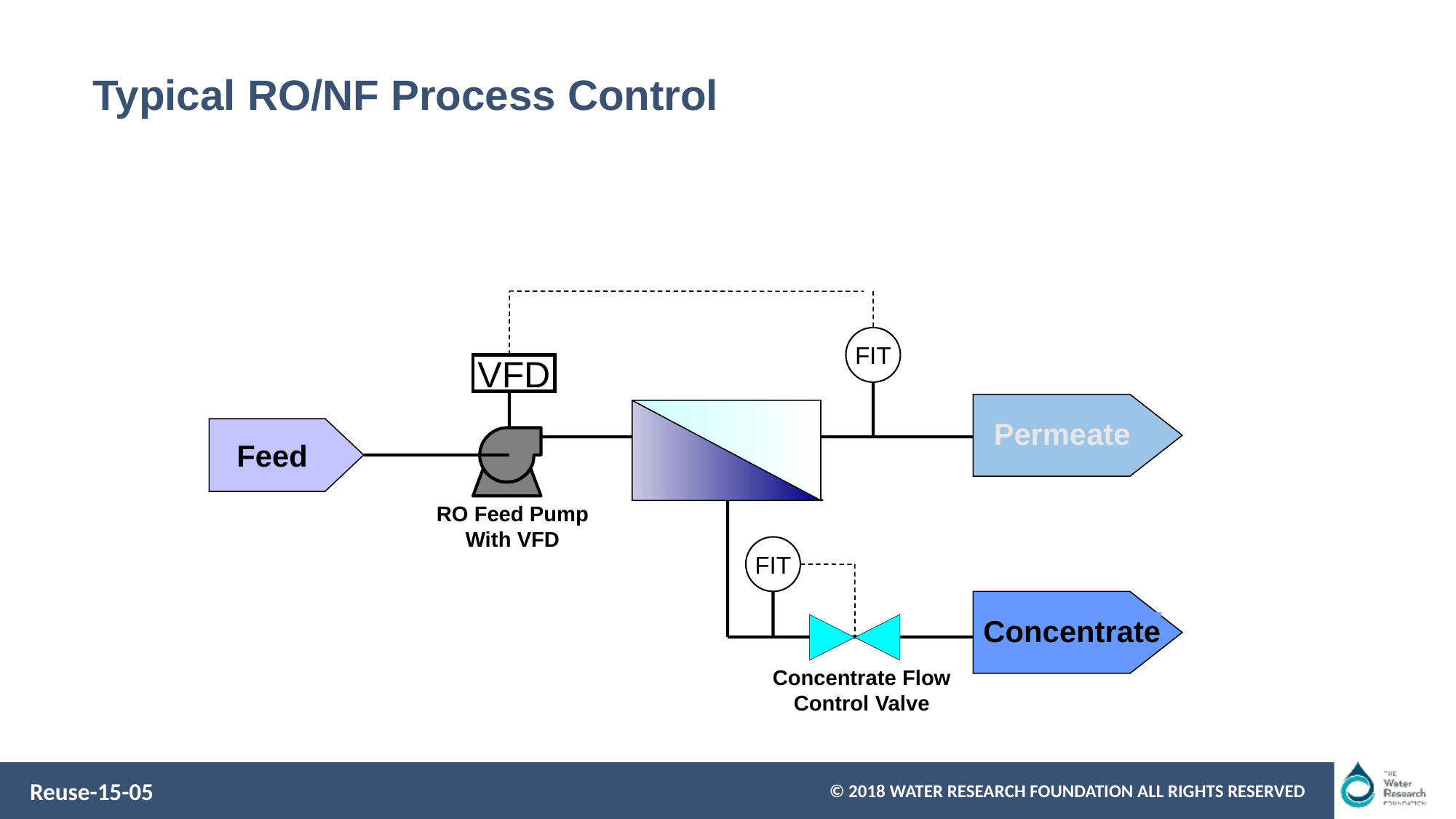

Typical RO/NF Process Control

FIT
VFD

Permeate

Feed

RO Feed Pump
With VFD
FIT

Concentrate

Concentrate Flow
Control Valve